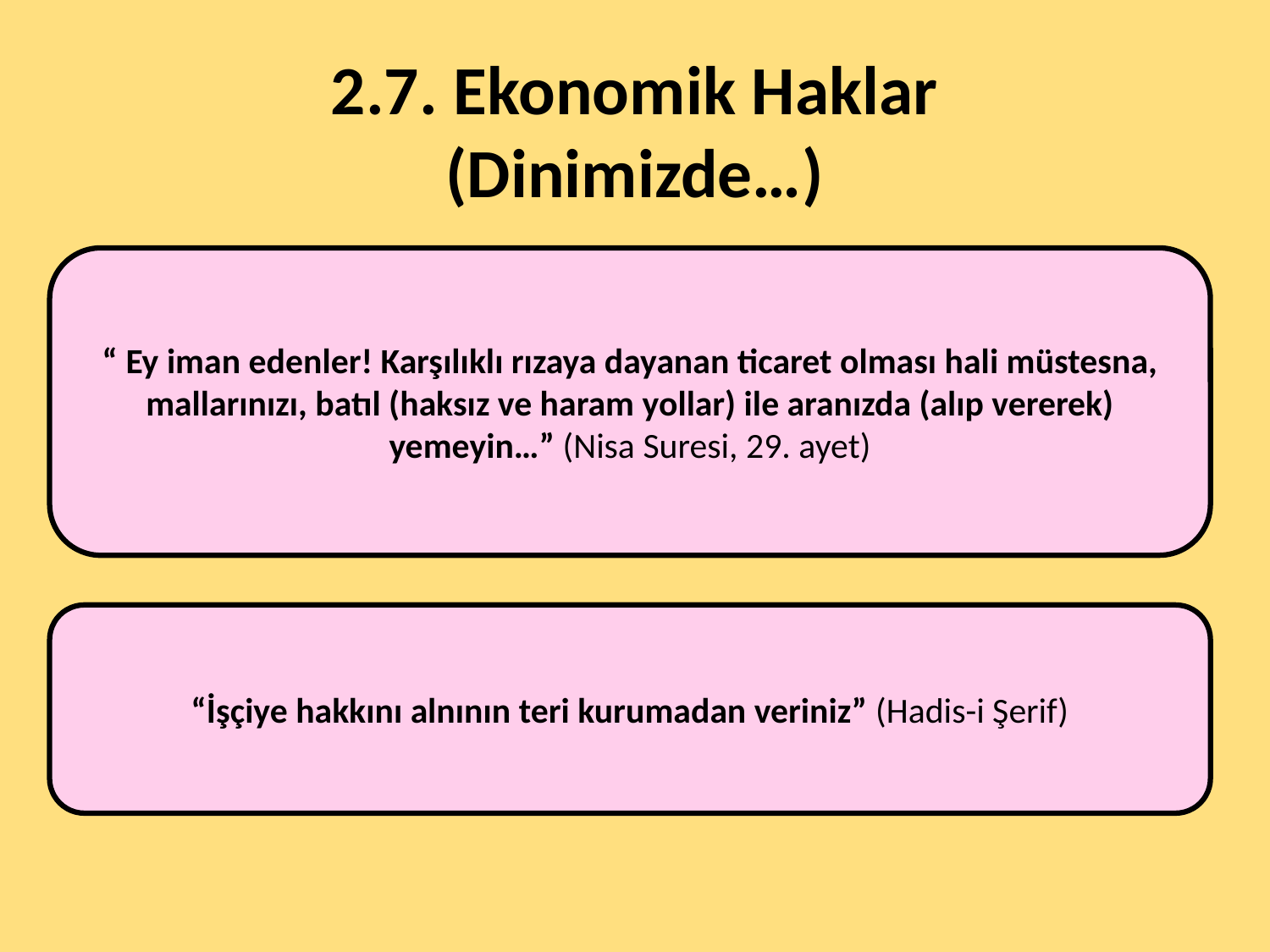

# 2.7. Ekonomik Haklar (Dinimizde…)
“ Ey iman edenler! Karşılıklı rızaya dayanan ticaret olması hali müstesna, mallarınızı, batıl (haksız ve haram yollar) ile aranızda (alıp vererek) yemeyin…” (Nisa Suresi, 29. ayet)
“İşçiye hakkını alnının teri kurumadan veriniz” (Hadis-i Şerif)